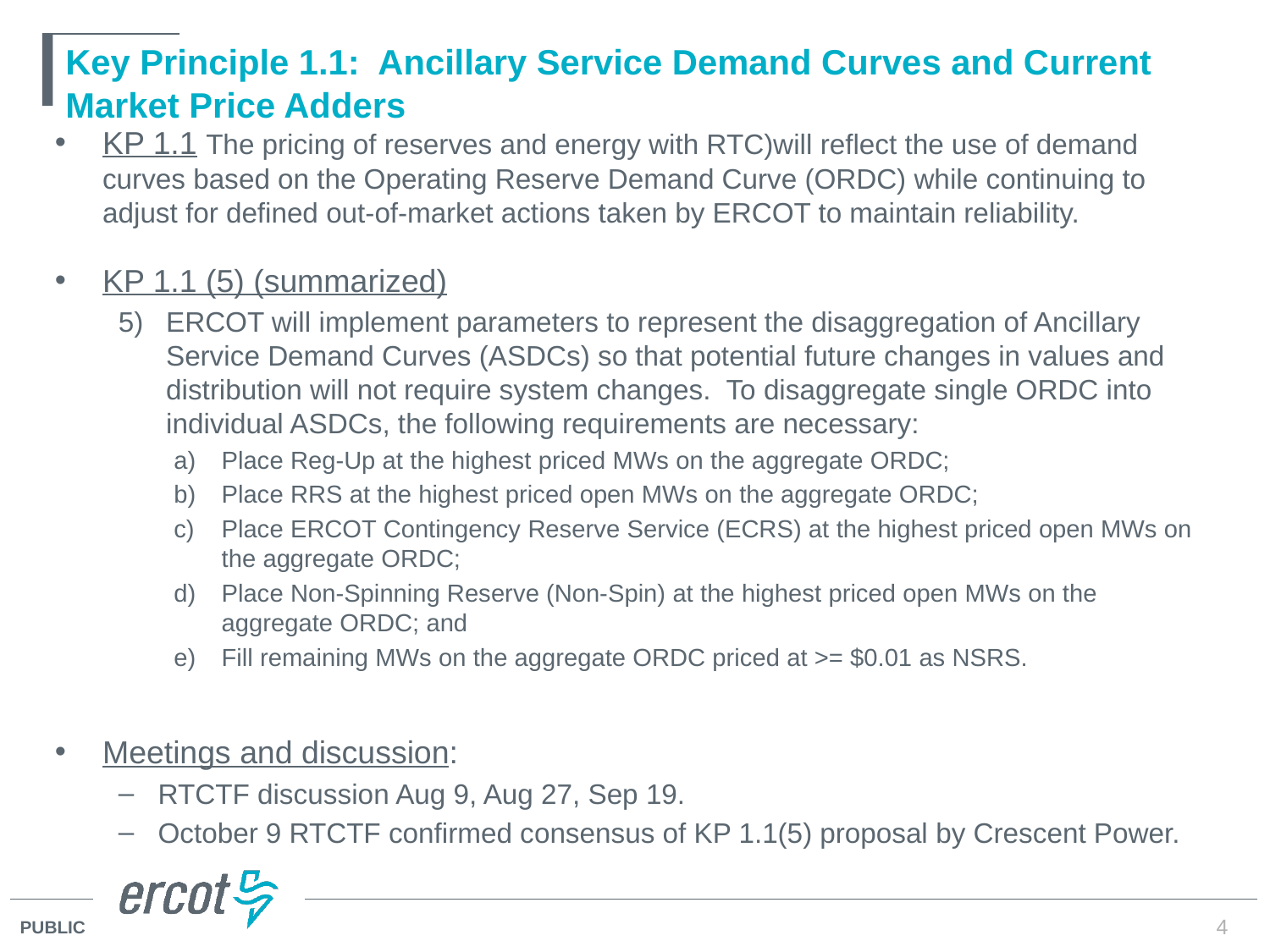

# Key Principle 1.1:  Ancillary Service Demand Curves and Current Market Price Adders
KP 1.1 The pricing of reserves and energy with RTC)will reflect the use of demand curves based on the Operating Reserve Demand Curve (ORDC) while continuing to adjust for defined out-of-market actions taken by ERCOT to maintain reliability.

KP 1.1 (5) (summarized)
ERCOT will implement parameters to represent the disaggregation of Ancillary Service Demand Curves (ASDCs) so that potential future changes in values and distribution will not require system changes.  To disaggregate single ORDC into individual ASDCs, the following requirements are necessary:
Place Reg-Up at the highest priced MWs on the aggregate ORDC;
Place RRS at the highest priced open MWs on the aggregate ORDC;
Place ERCOT Contingency Reserve Service (ECRS) at the highest priced open MWs on the aggregate ORDC;
Place Non-Spinning Reserve (Non-Spin) at the highest priced open MWs on the aggregate ORDC; and
Fill remaining MWs on the aggregate ORDC priced at >= $0.01 as NSRS.

Meetings and discussion:
RTCTF discussion Aug 9, Aug 27, Sep 19.
October 9 RTCTF confirmed consensus of KP 1.1(5) proposal by Crescent Power.
4